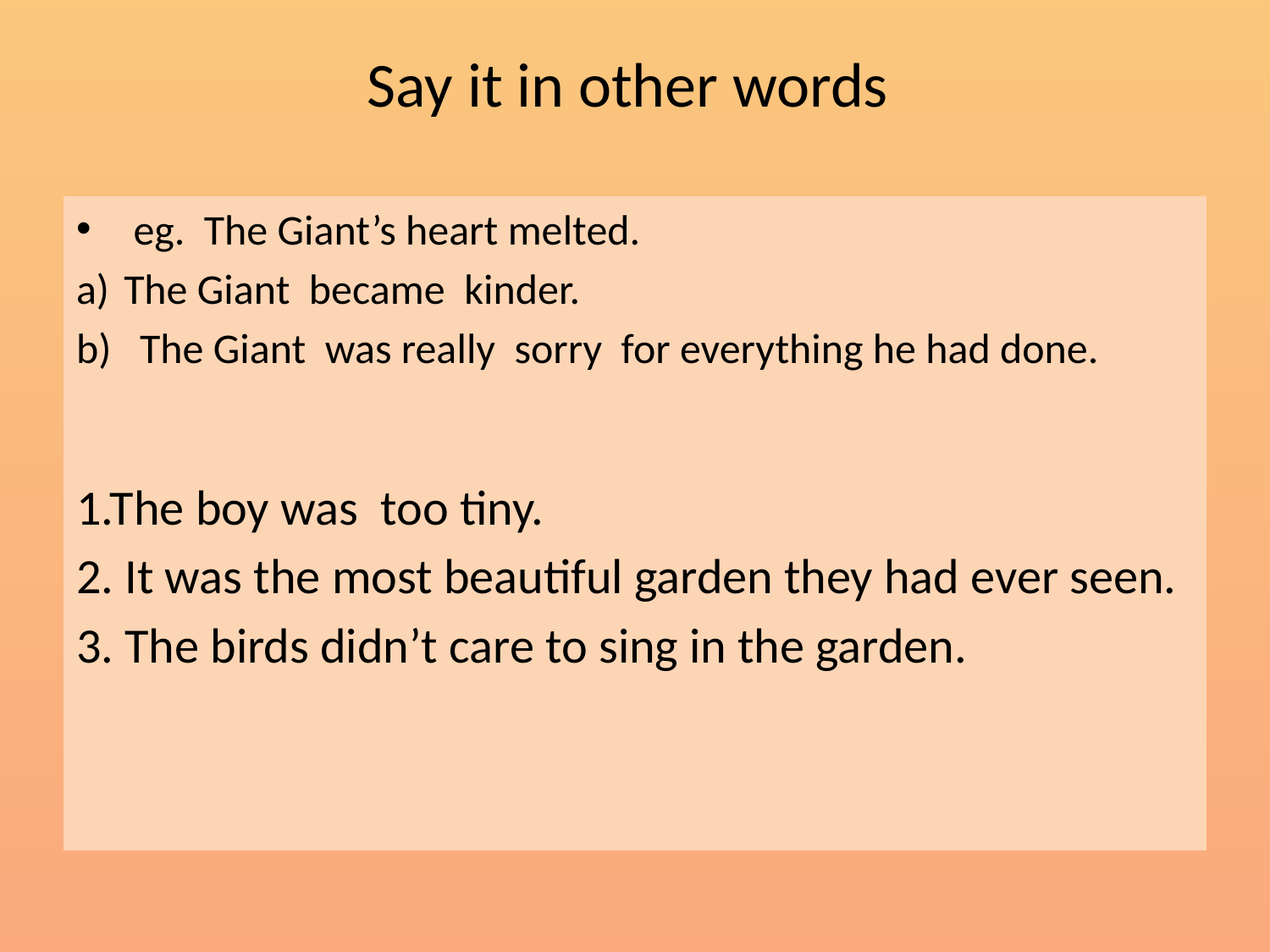

# Say it in other words
 eg.  The Giant’s heart melted.
The Giant  became  kinder.
b)   The Giant  was really  sorry  for everything he had done.

1.The boy was  too tiny.
2. It was the most beautiful garden they had ever seen.
3. The birds didn’t care to sing in the garden.